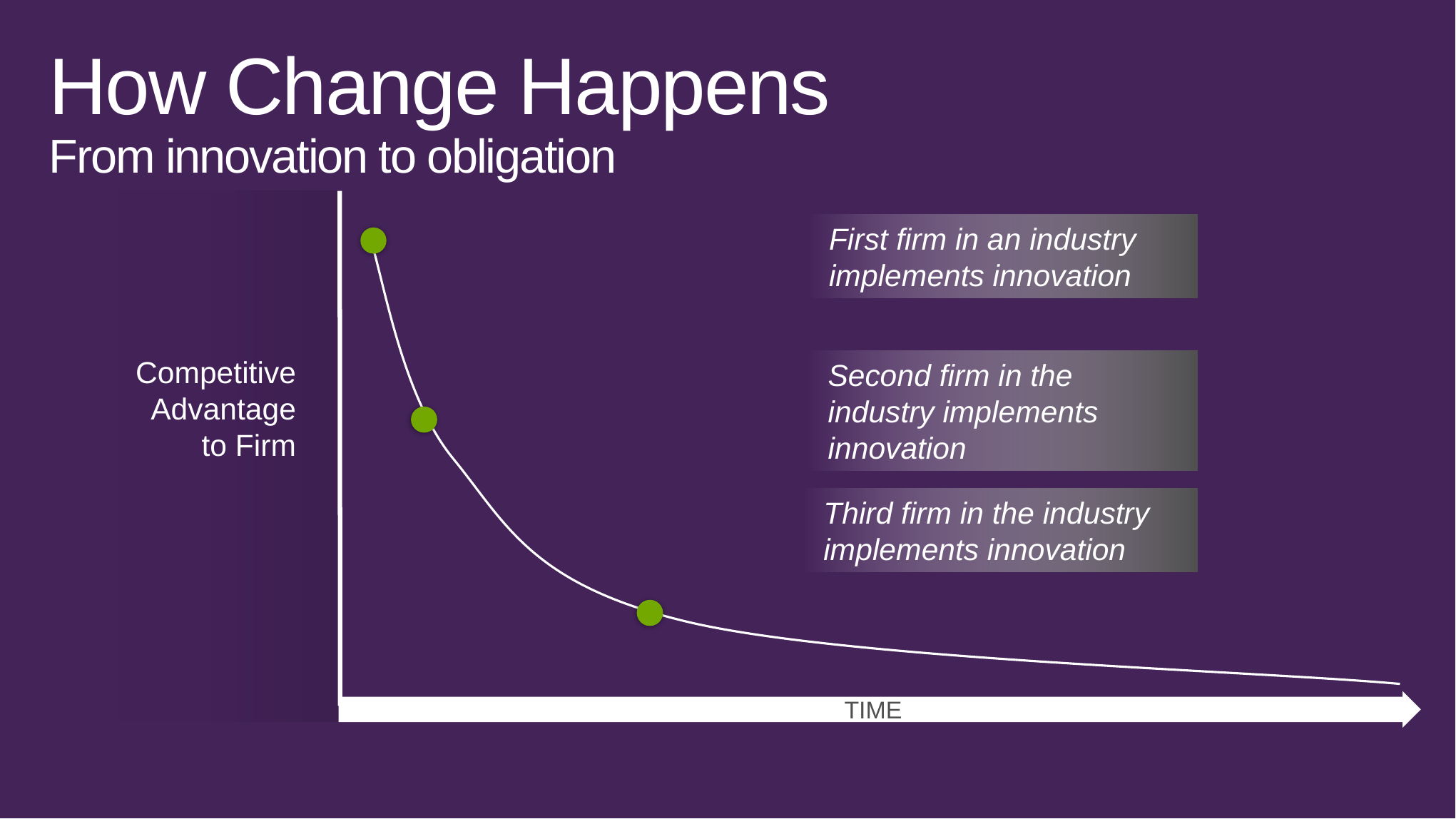

# How Change Happens From innovation to obligation

First firm in an industry implements innovation

Competitive
Advantage
to Firm
Second firm in the industry implements innovation

Third firm in the industry implements innovation

TIME